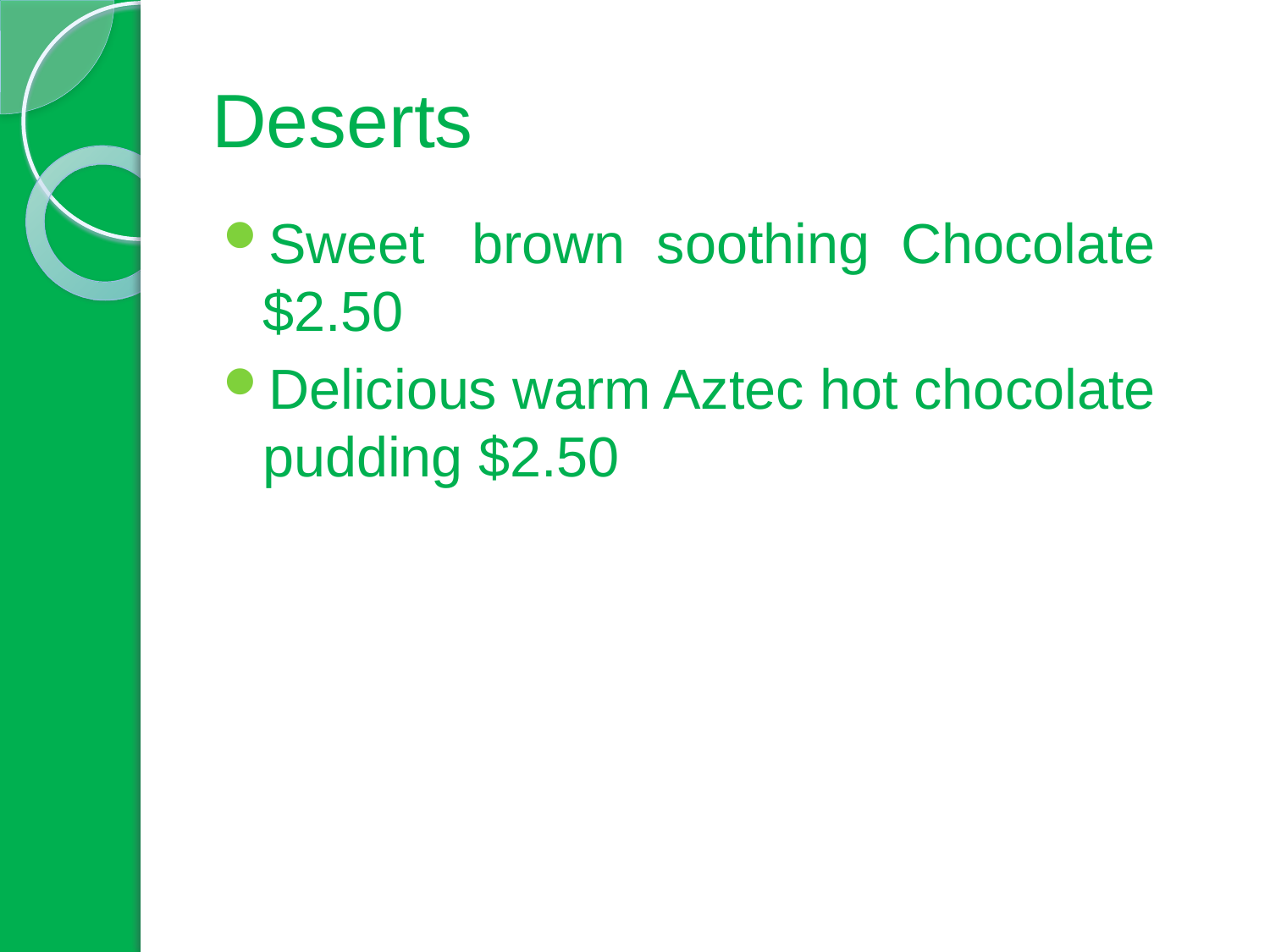

# Deserts
Sweet   brown  soothing  Chocolate $2.50
Delicious warm Aztec hot chocolate pudding $2.50